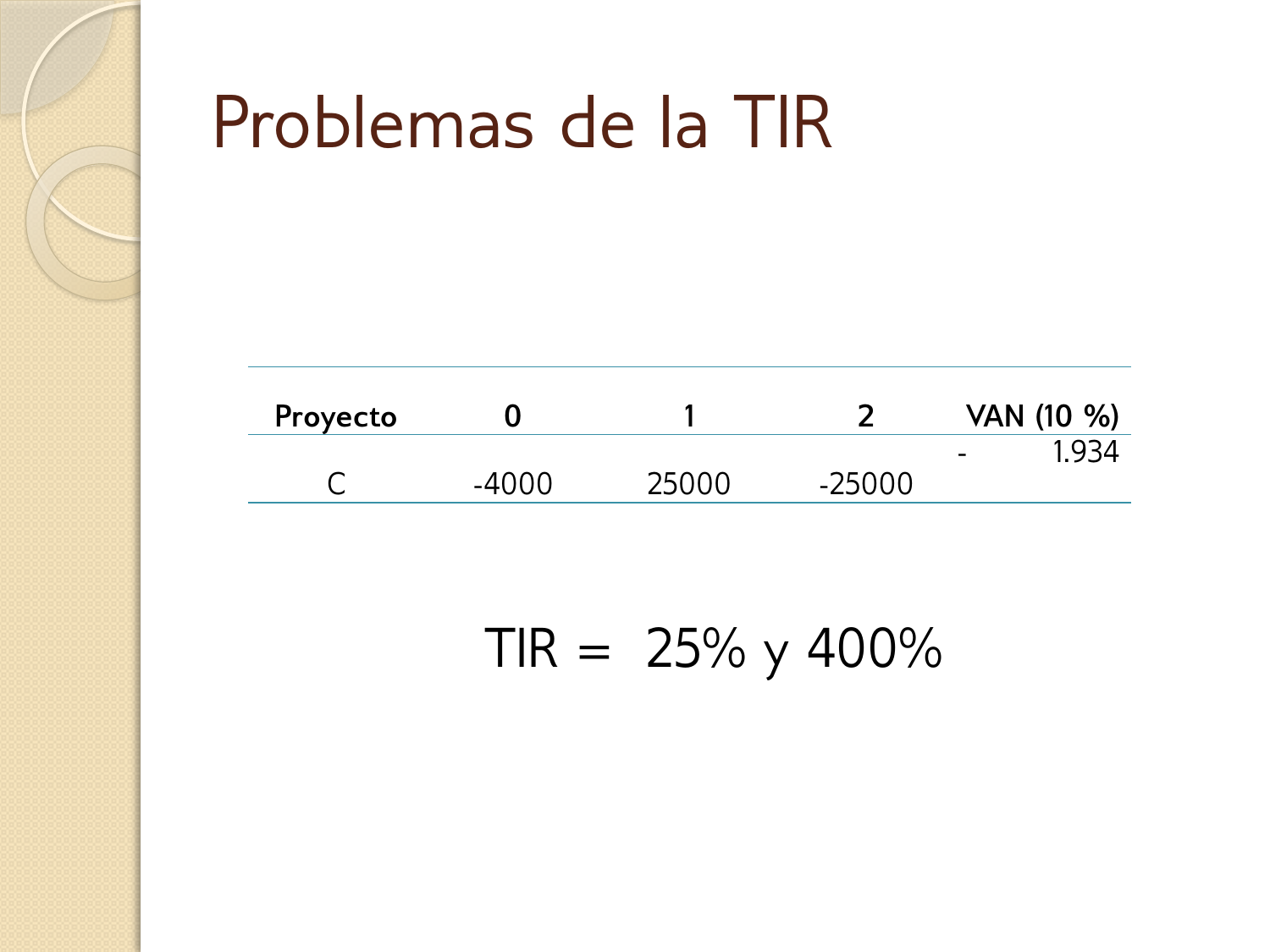

# Problemas de la TIR
| Proyecto | 0 | 1 | 2 | VAN (10 %) |
| --- | --- | --- | --- | --- |
| C | -4000 | 25000 | -25000 | - 1.934 |
TIR =  25% y 400%